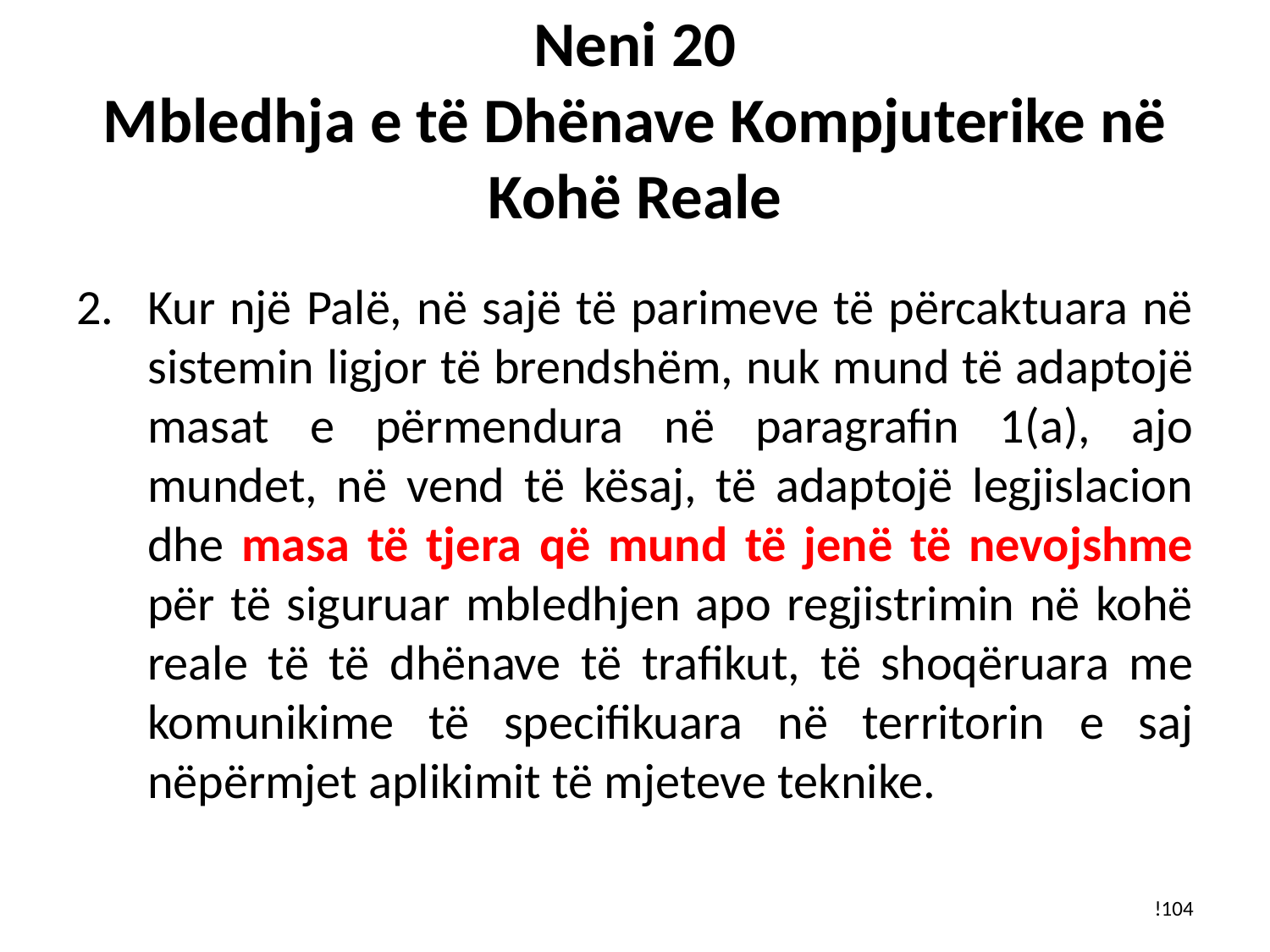

# Neni 20 Mbledhja e të Dhënave Kompjuterike në Kohë Reale
Kur një Palë, në sajë të parimeve të përcaktuara në sistemin ligjor të brendshëm, nuk mund të adaptojë masat e përmendura në paragrafin 1(a), ajo mundet, në vend të kësaj, të adaptojë legjislacion dhe masa të tjera që mund të jenë të nevojshme për të siguruar mbledhjen apo regjistrimin në kohë reale të të dhënave të trafikut, të shoqëruara me komunikime të specifikuara në territorin e saj nëpërmjet aplikimit të mjeteve teknike.
!104